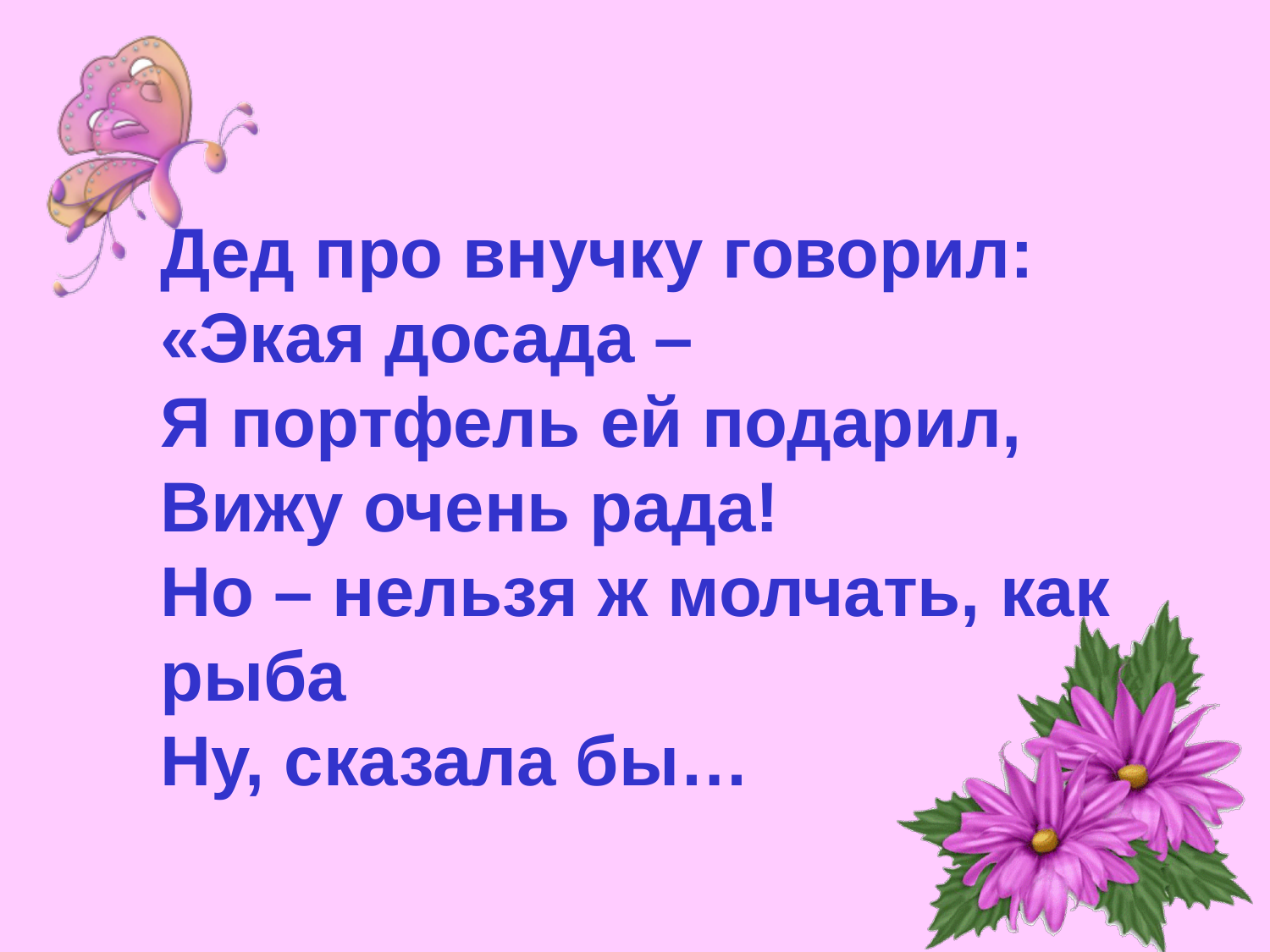

Дед про внучку говорил:
«Экая досада –
Я портфель ей подарил,
Вижу очень рада!
Но – нельзя ж молчать, как рыба
Ну, сказала бы…